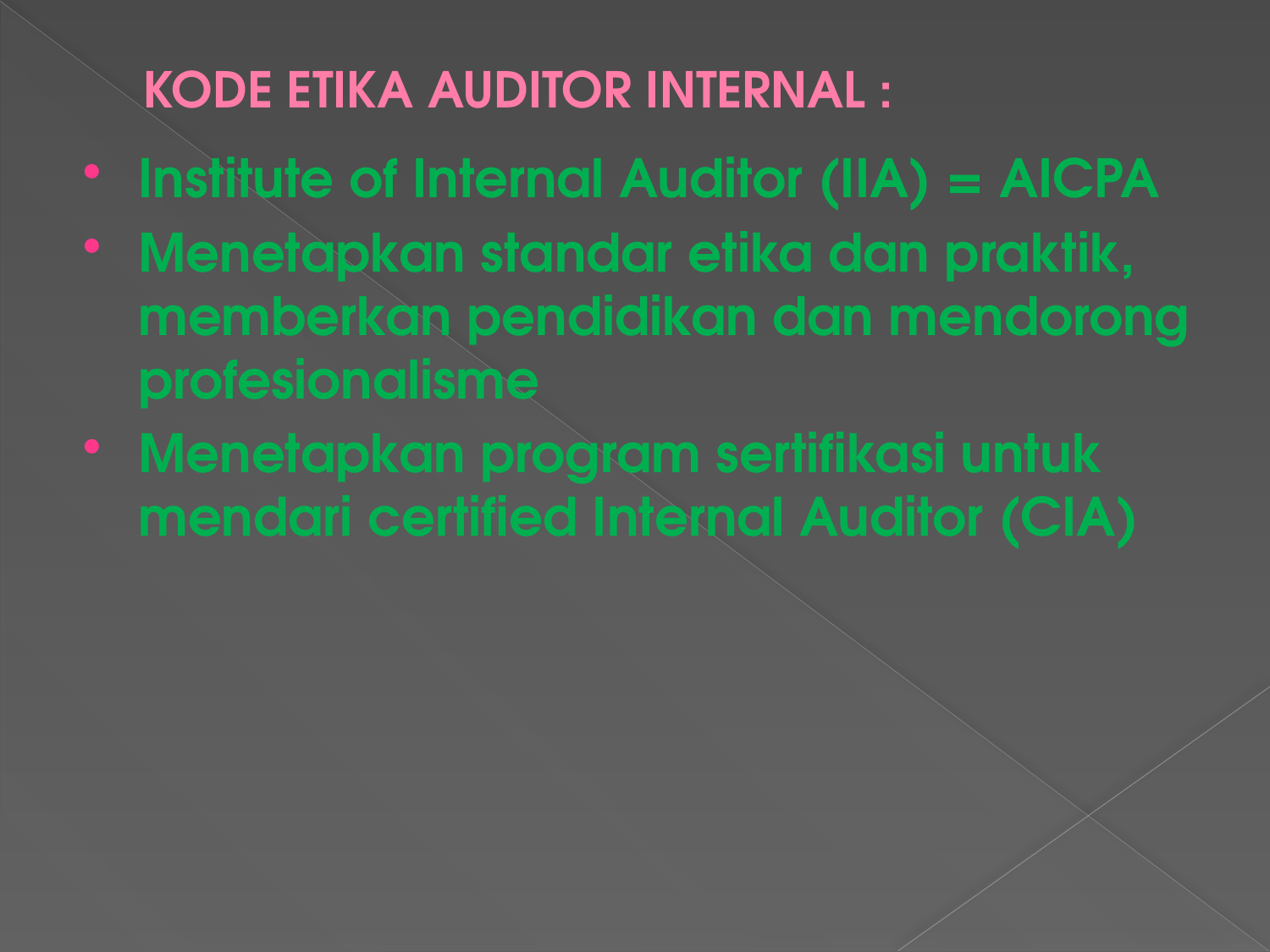

# KODE ETIKA AUDITOR INTERNAL :
Institute of Internal Auditor (IIA) = AICPA
Menetapkan standar etika dan praktik, memberkan pendidikan dan mendorong profesionalisme
Menetapkan program sertifikasi untuk mendari certified Internal Auditor (CIA)